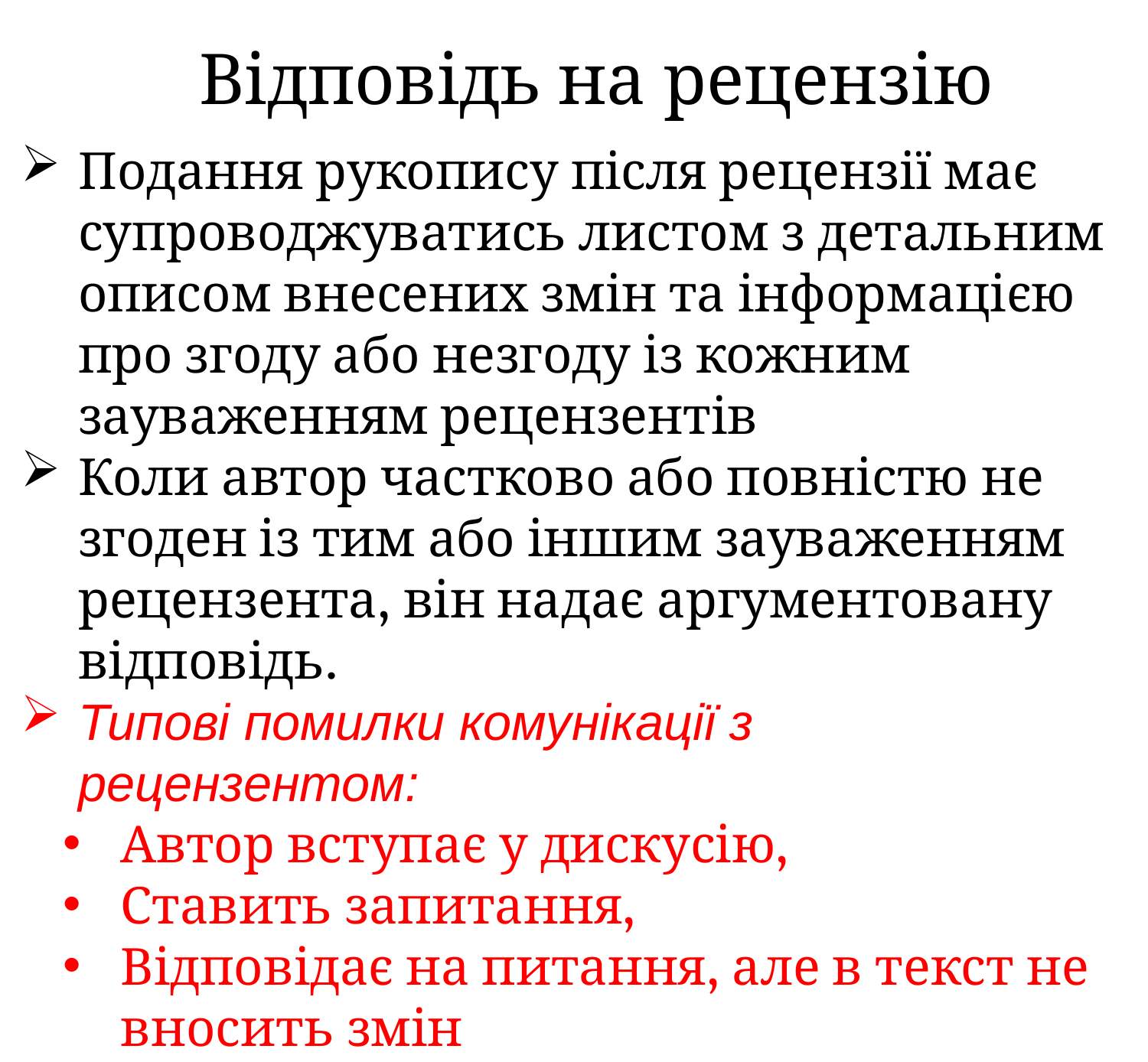

# Відповідь на рецензію
Подання рукопису після рецензії має супроводжуватись листом з детальним описом внесених змін та інформацією про згоду або незгоду із кожним зауваженням рецензентів
Коли автор частково або повністю не згоден із тим або іншим зауваженням рецензента, він надає аргументовану відповідь.
Типові помилки комунікації з рецензентом:
Автор вступає у дискусію,
Ставить запитання,
Відповідає на питання, але в текст не вносить змін